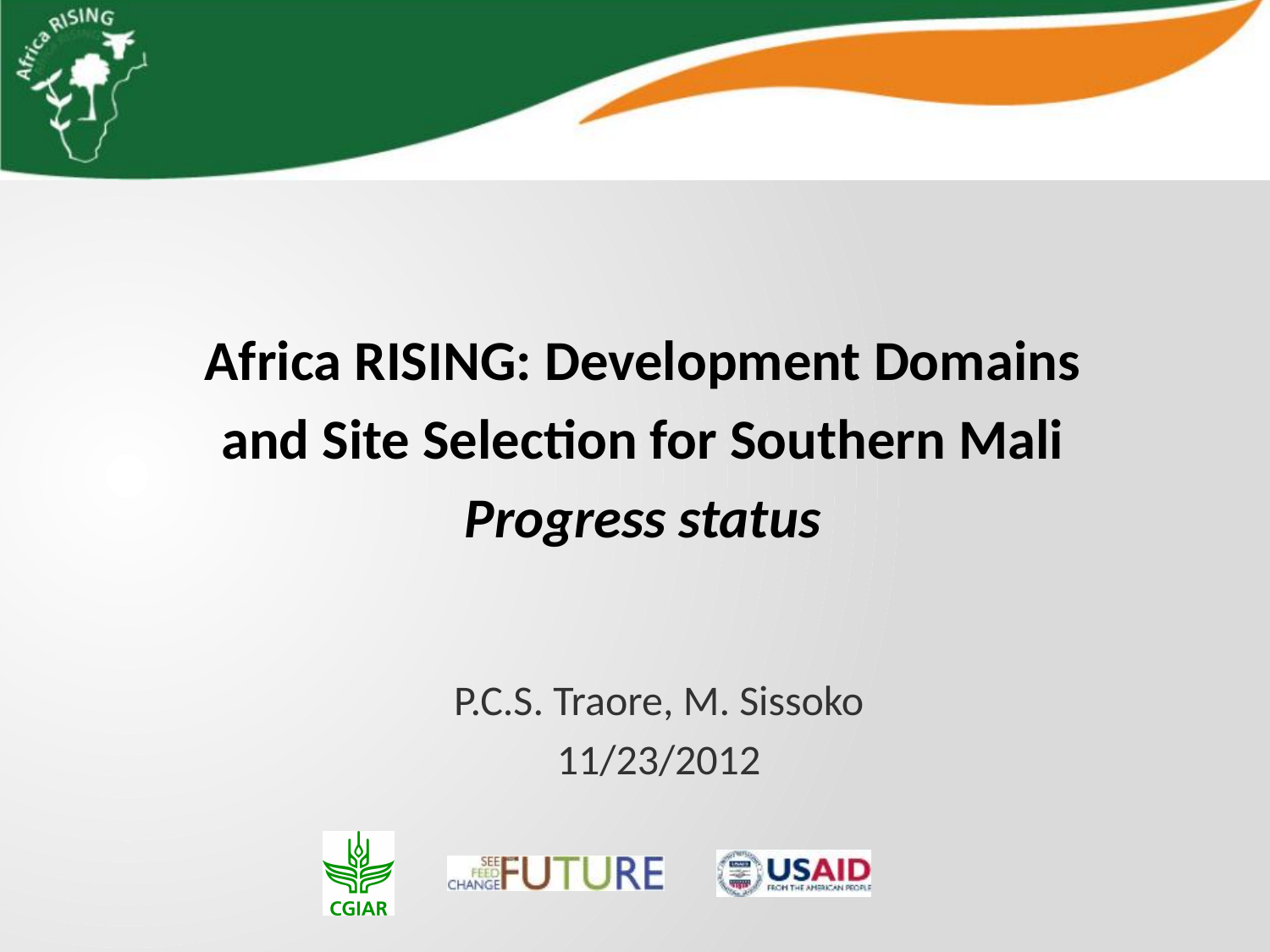

Africa RISING: Development Domains
and Site Selection for Southern Mali
Progress status

P.C.S. Traore, M. Sissoko
11/23/2012